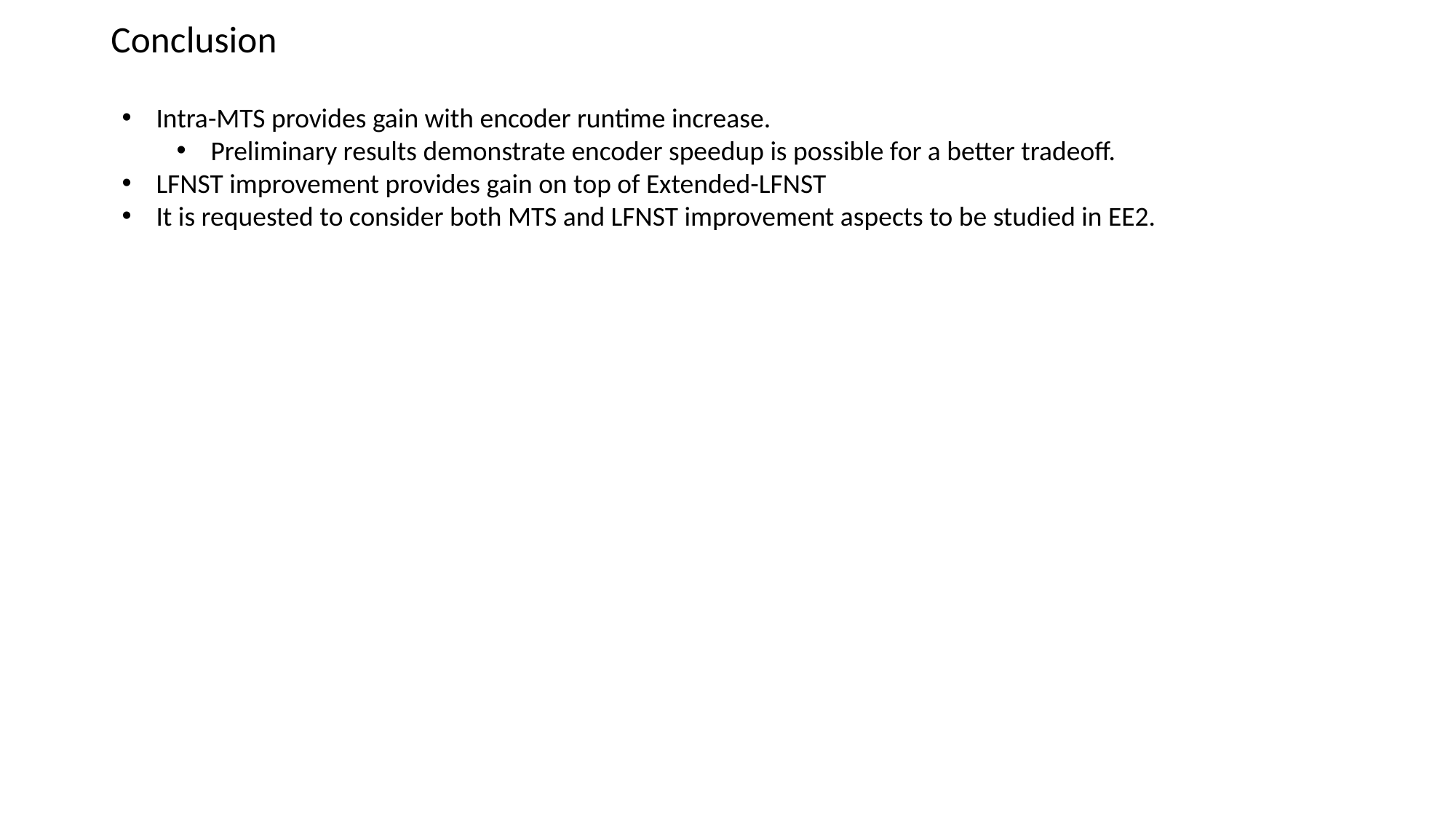

# Conclusion
Intra-MTS provides gain with encoder runtime increase.
Preliminary results demonstrate encoder speedup is possible for a better tradeoff.
LFNST improvement provides gain on top of Extended-LFNST
It is requested to consider both MTS and LFNST improvement aspects to be studied in EE2.